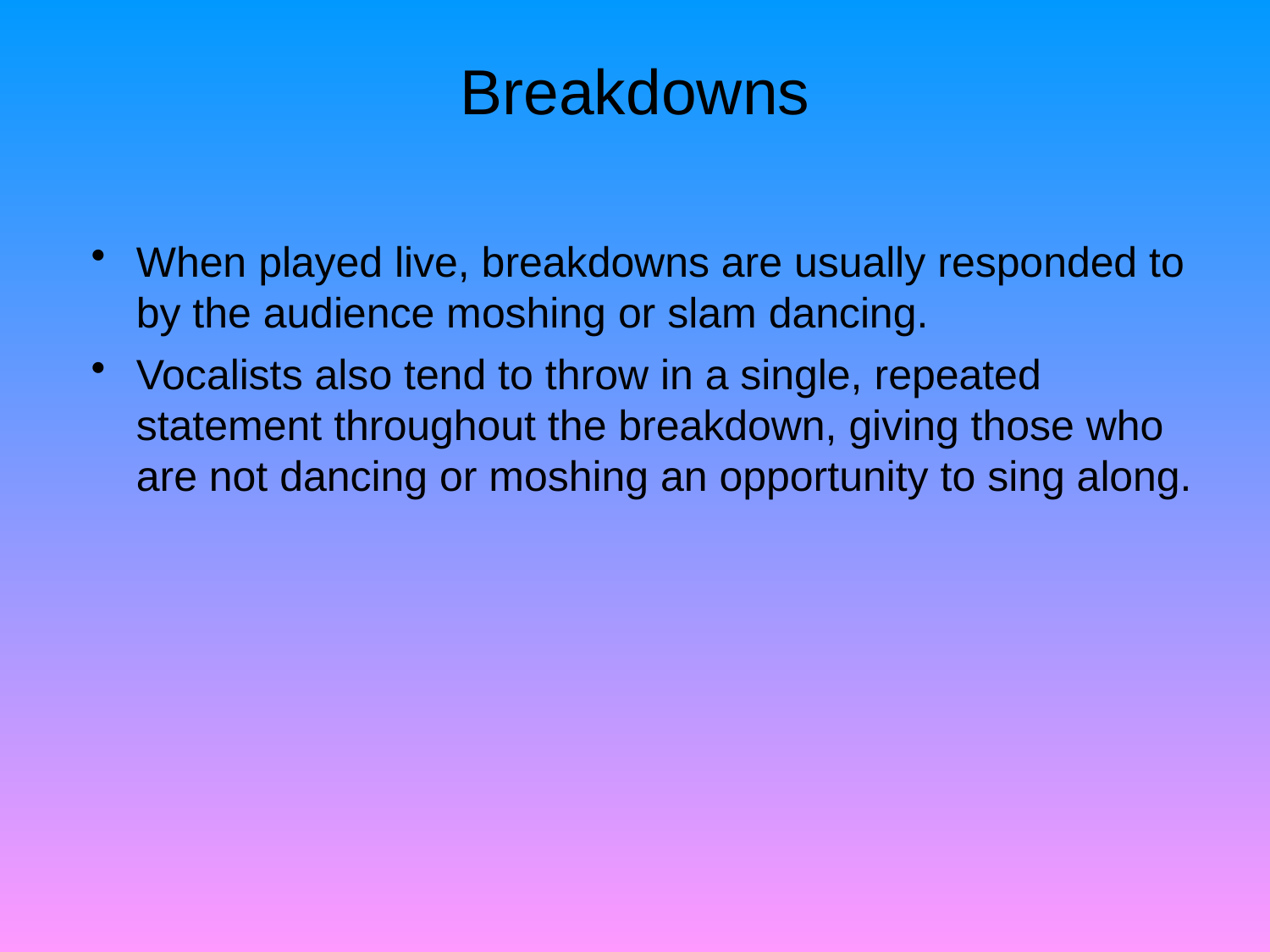

Breakdowns
When played live, breakdowns are usually responded to by the audience moshing or slam dancing.
Vocalists also tend to throw in a single, repeated statement throughout the breakdown, giving those who are not dancing or moshing an opportunity to sing along.